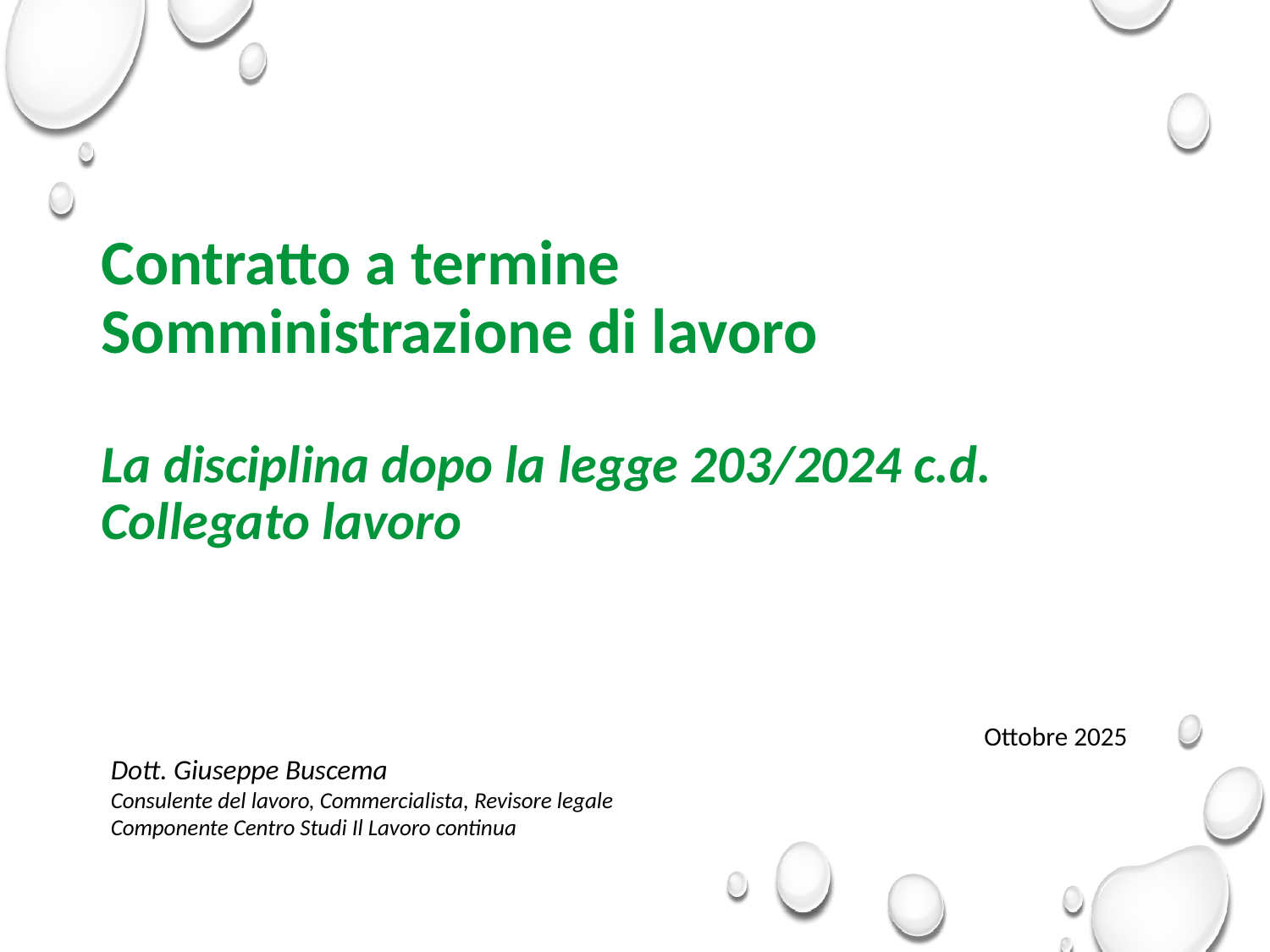

# Contratto a termine Somministrazione di lavoro
La disciplina dopo la legge 203/2024 c.d. Collegato lavoro
Ottobre 2025
Dott. Giuseppe Buscema
Consulente del lavoro, Commercialista, Revisore legale
Componente Centro Studi Il Lavoro continua